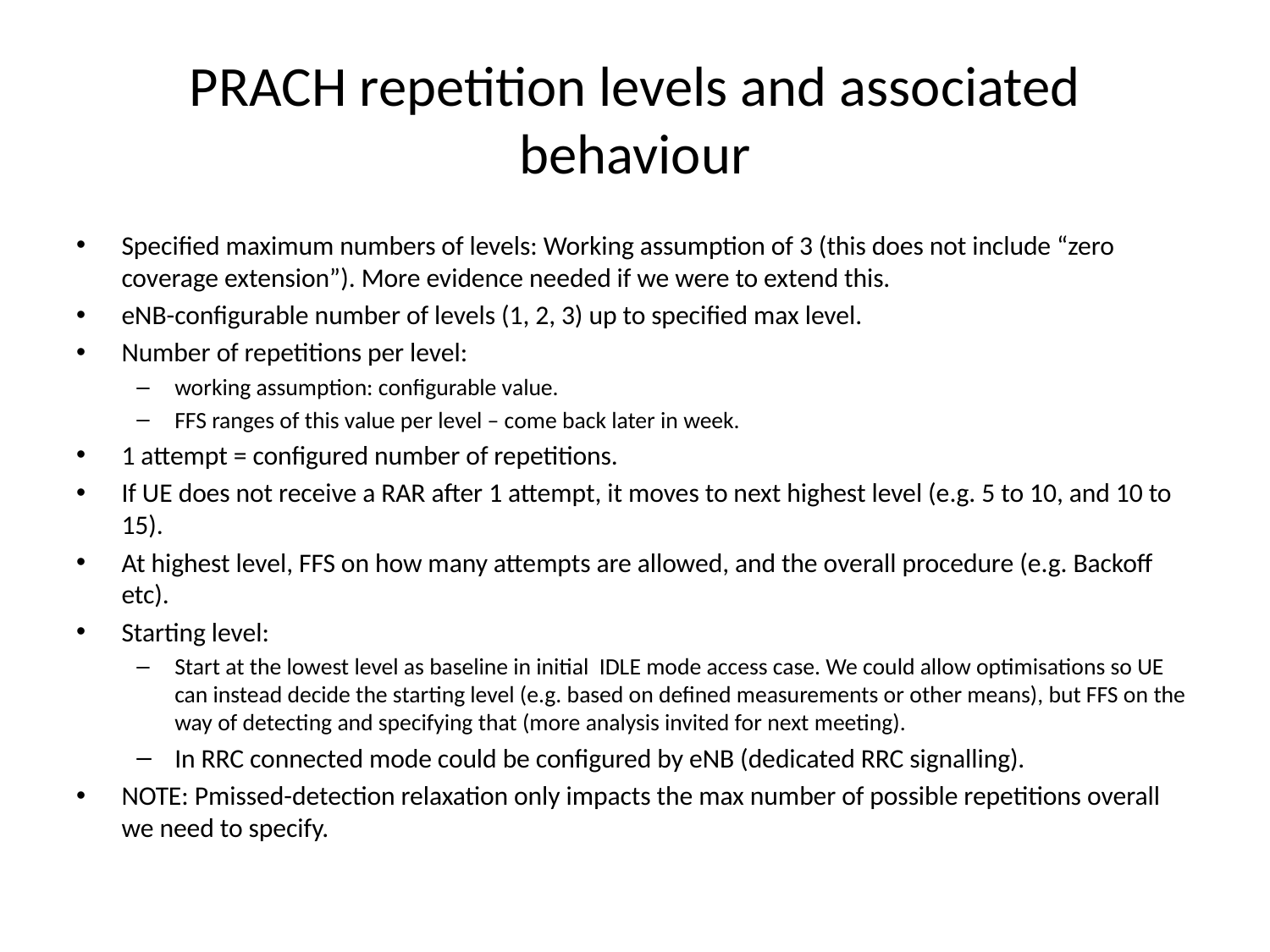

# PRACH repetition levels and associated behaviour
Specified maximum numbers of levels: Working assumption of 3 (this does not include “zero coverage extension”). More evidence needed if we were to extend this.
eNB-configurable number of levels (1, 2, 3) up to specified max level.
Number of repetitions per level:
working assumption: configurable value.
FFS ranges of this value per level – come back later in week.
1 attempt = configured number of repetitions.
If UE does not receive a RAR after 1 attempt, it moves to next highest level (e.g. 5 to 10, and 10 to 15).
At highest level, FFS on how many attempts are allowed, and the overall procedure (e.g. Backoff etc).
Starting level:
Start at the lowest level as baseline in initial  IDLE mode access case. We could allow optimisations so UE can instead decide the starting level (e.g. based on defined measurements or other means), but FFS on the way of detecting and specifying that (more analysis invited for next meeting).
In RRC connected mode could be configured by eNB (dedicated RRC signalling).
NOTE: Pmissed-detection relaxation only impacts the max number of possible repetitions overall we need to specify.